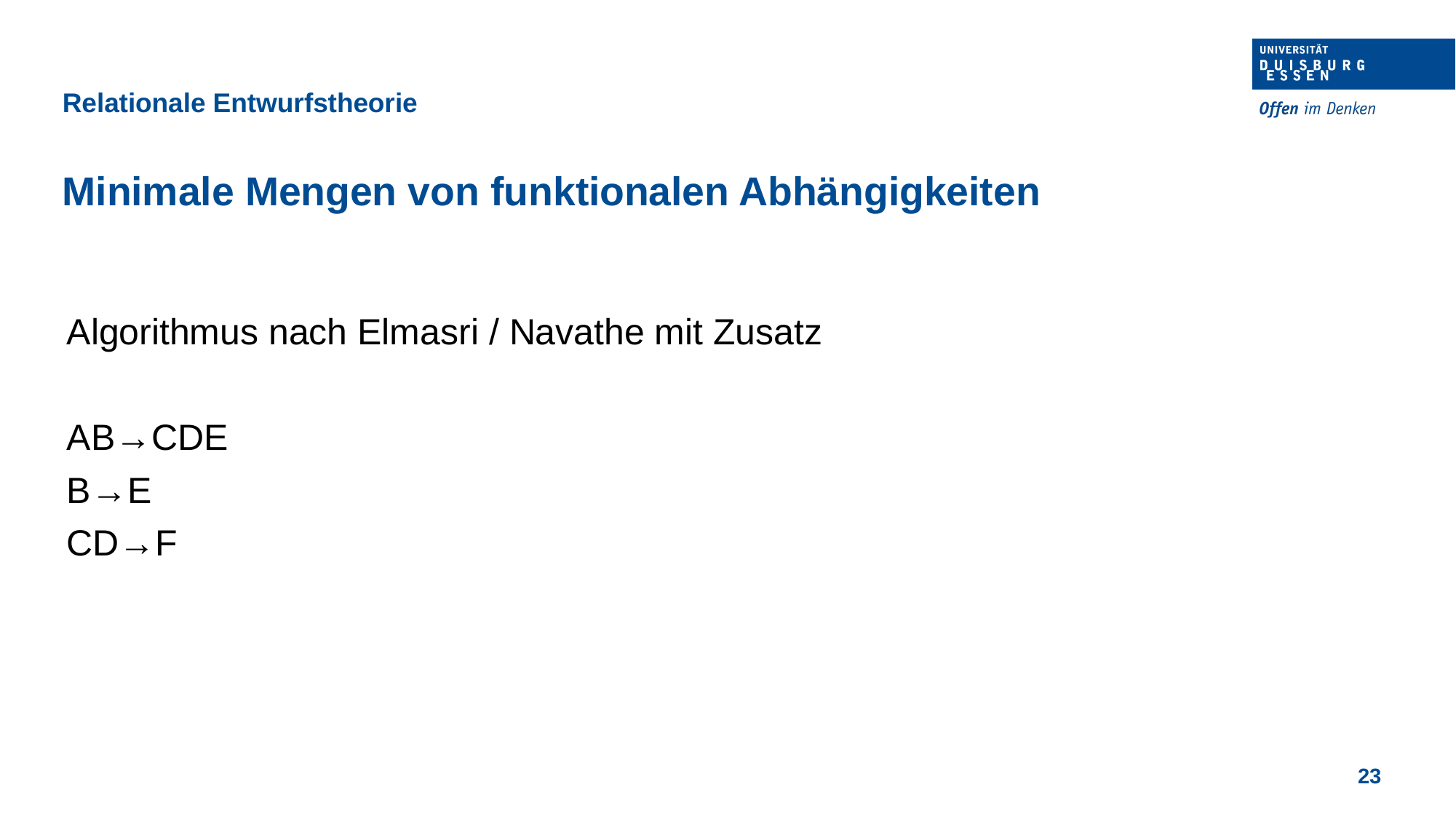

Relationale Entwurfstheorie
Minimale Mengen von funktionalen Abhängigkeiten
Algorithmus nach Elmasri / Navathe mit Zusatz

AB→CDE
B→E
CD→F
23